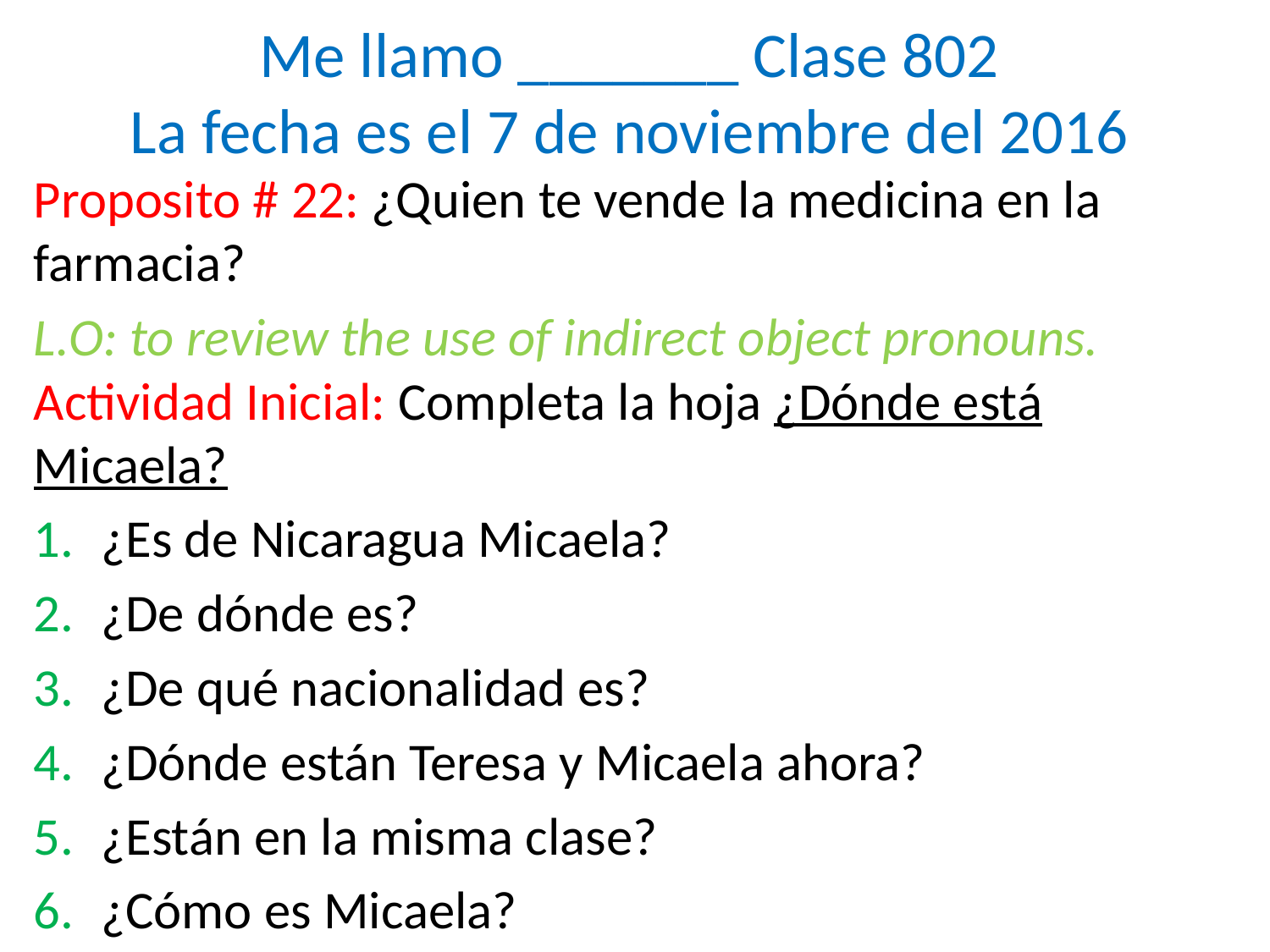

# Me llamo _______ Clase 802 La fecha es el 7 de noviembre del 2016
Proposito # 22: ¿Quien te vende la medicina en la farmacia?
L.O: to review the use of indirect object pronouns. Actividad Inicial: Completa la hoja ¿Dónde está Micaela?
¿Es de Nicaragua Micaela?
¿De dónde es?
¿De qué nacionalidad es?
¿Dónde están Teresa y Micaela ahora?
¿Están en la misma clase?
¿Cómo es Micaela?